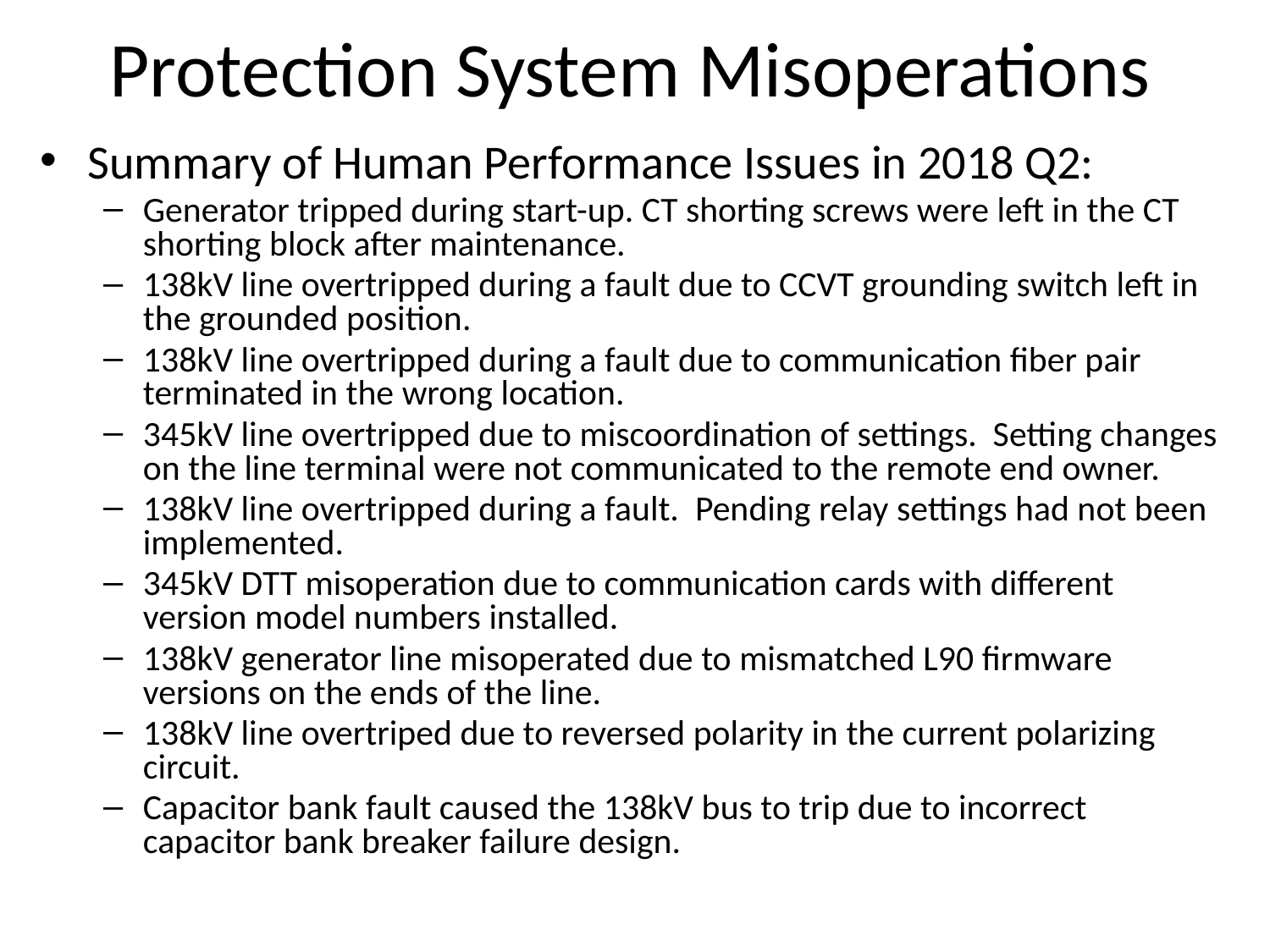

Protection System Misoperations
Summary of Human Performance Issues in 2018 Q2:
Generator tripped during start-up. CT shorting screws were left in the CT shorting block after maintenance.
138kV line overtripped during a fault due to CCVT grounding switch left in the grounded position.
138kV line overtripped during a fault due to communication fiber pair terminated in the wrong location.
345kV line overtripped due to miscoordination of settings.  Setting changes on the line terminal were not communicated to the remote end owner.
138kV line overtripped during a fault.  Pending relay settings had not been implemented.
345kV DTT misoperation due to communication cards with different version model numbers installed.
138kV generator line misoperated due to mismatched L90 firmware versions on the ends of the line.
138kV line overtriped due to reversed polarity in the current polarizing circuit.
Capacitor bank fault caused the 138kV bus to trip due to incorrect capacitor bank breaker failure design.